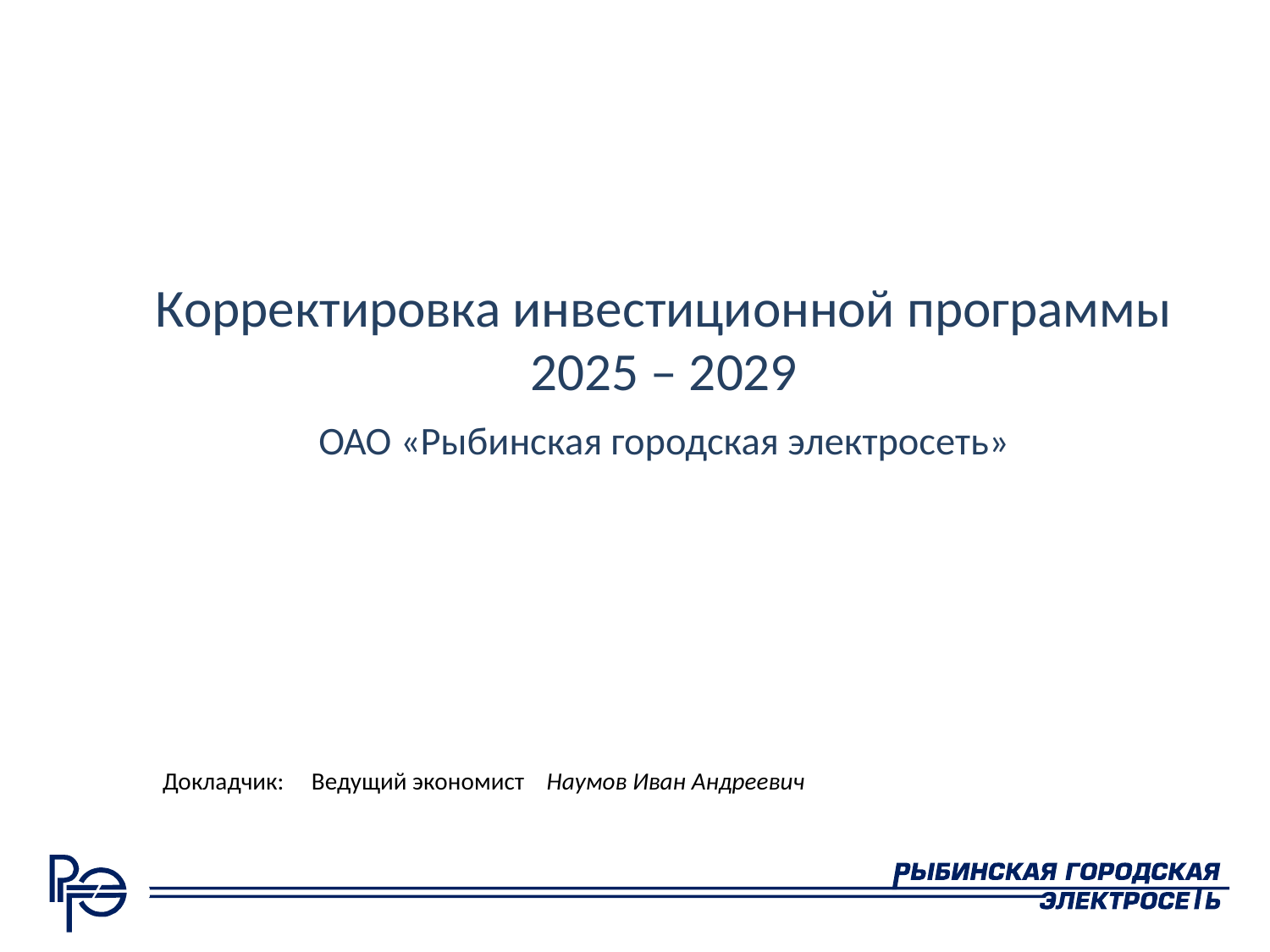

# Корректировка инвестиционной программы 2025 – 2029 ОАО «Рыбинская городская электросеть»
Докладчик:     Ведущий экономист    Наумов Иван Андреевич